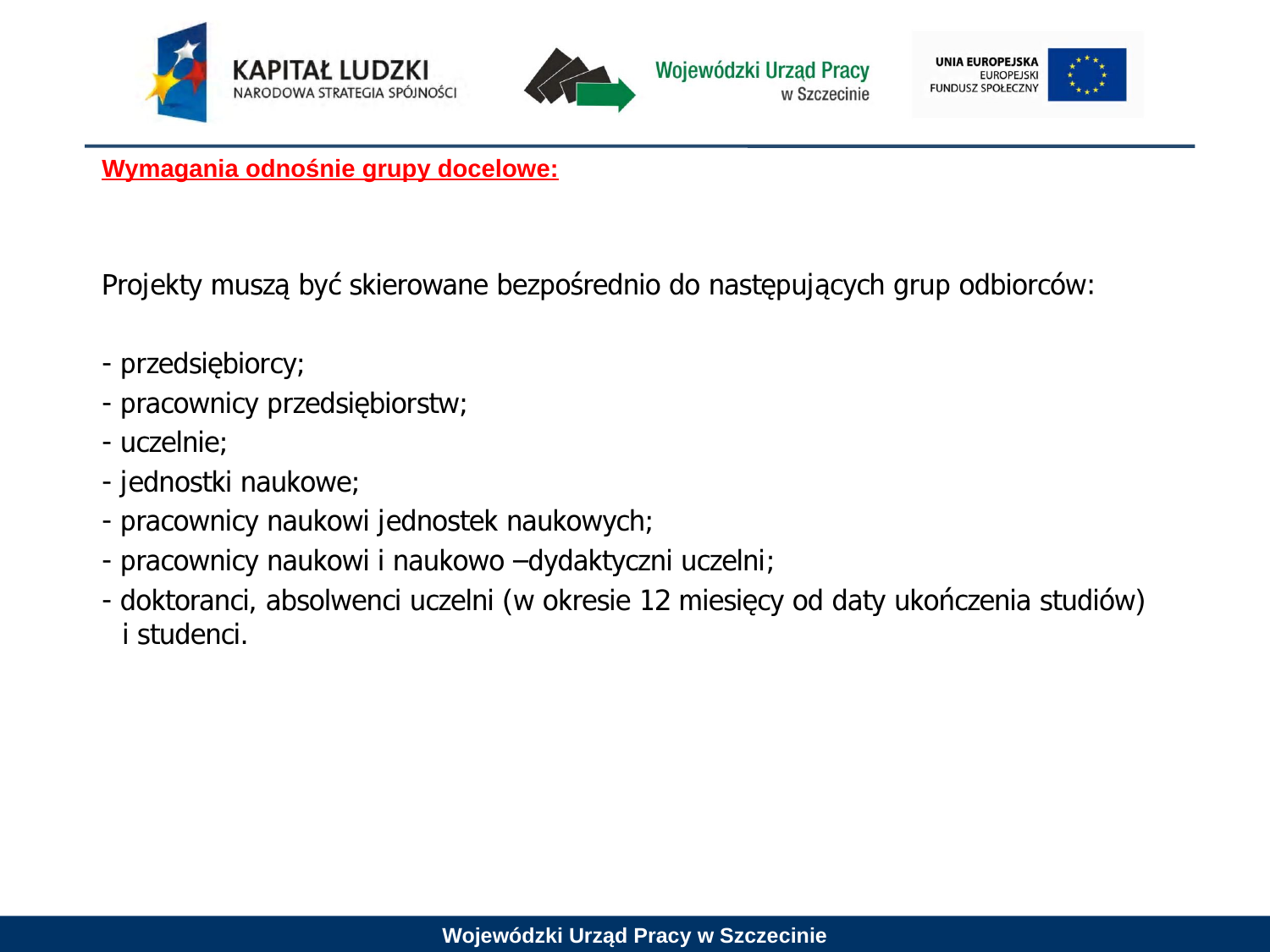

Wymagania odnośnie grupy docelowe:

Projekty muszą być skierowane bezpośrednio do następujących grup odbiorców:

- przedsiębiorcy;
- pracownicy przedsiębiorstw;
- uczelnie;
- jednostki naukowe;
- pracownicy naukowi jednostek naukowych;
- pracownicy naukowi i naukowo –dydaktyczni uczelni;
- doktoranci, absolwenci uczelni (w okresie 12 miesięcy od daty ukończenia studiów)
 i studenci.